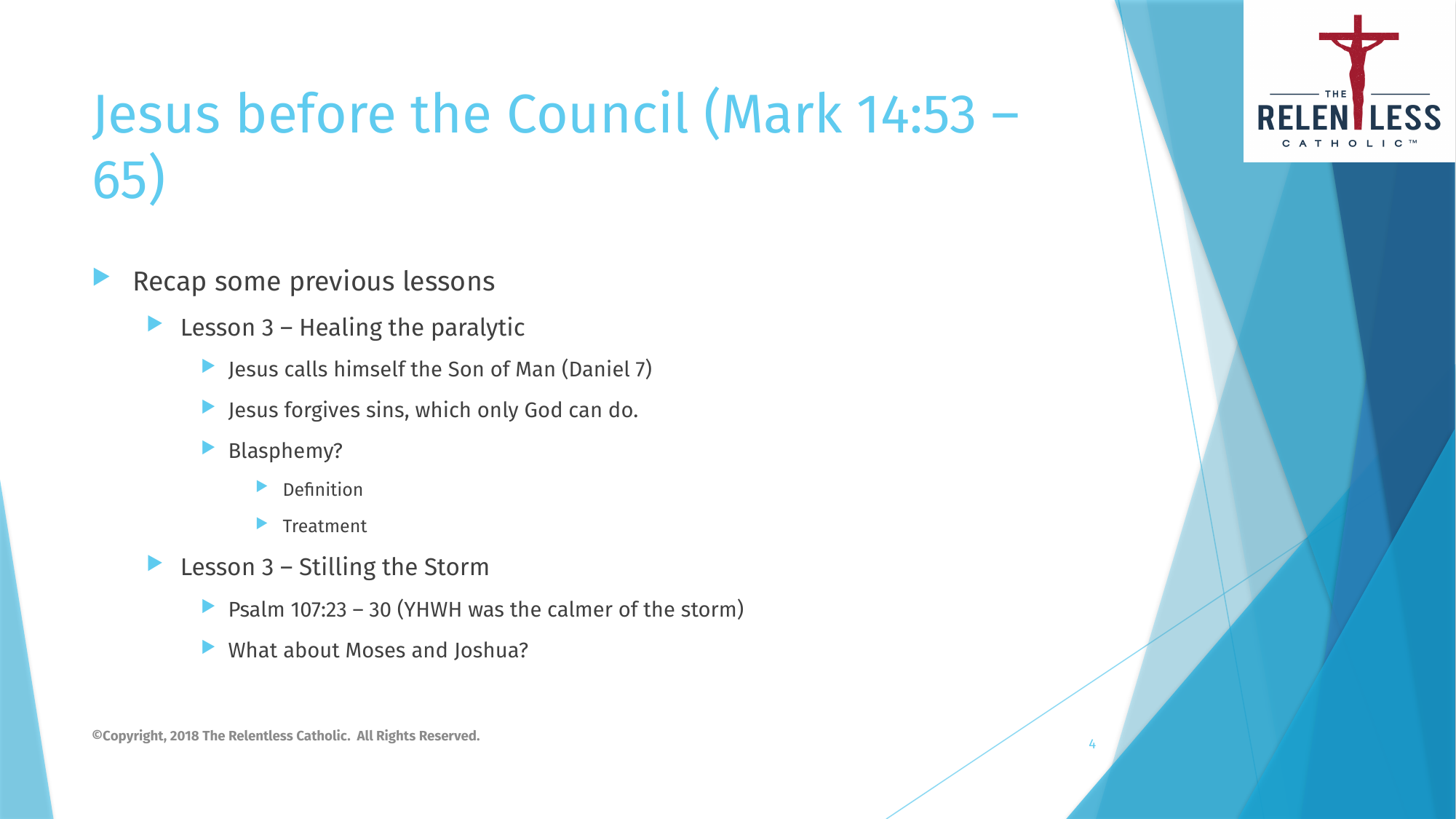

# Jesus before the Council (Mark 14:53 – 65)
Recap some previous lessons
Lesson 3 – Healing the paralytic
Jesus calls himself the Son of Man (Daniel 7)
Jesus forgives sins, which only God can do.
Blasphemy?
Definition
Treatment
Lesson 3 – Stilling the Storm
Psalm 107:23 – 30 (YHWH was the calmer of the storm)
What about Moses and Joshua?
©Copyright, 2018 The Relentless Catholic.  All Rights Reserved.

4